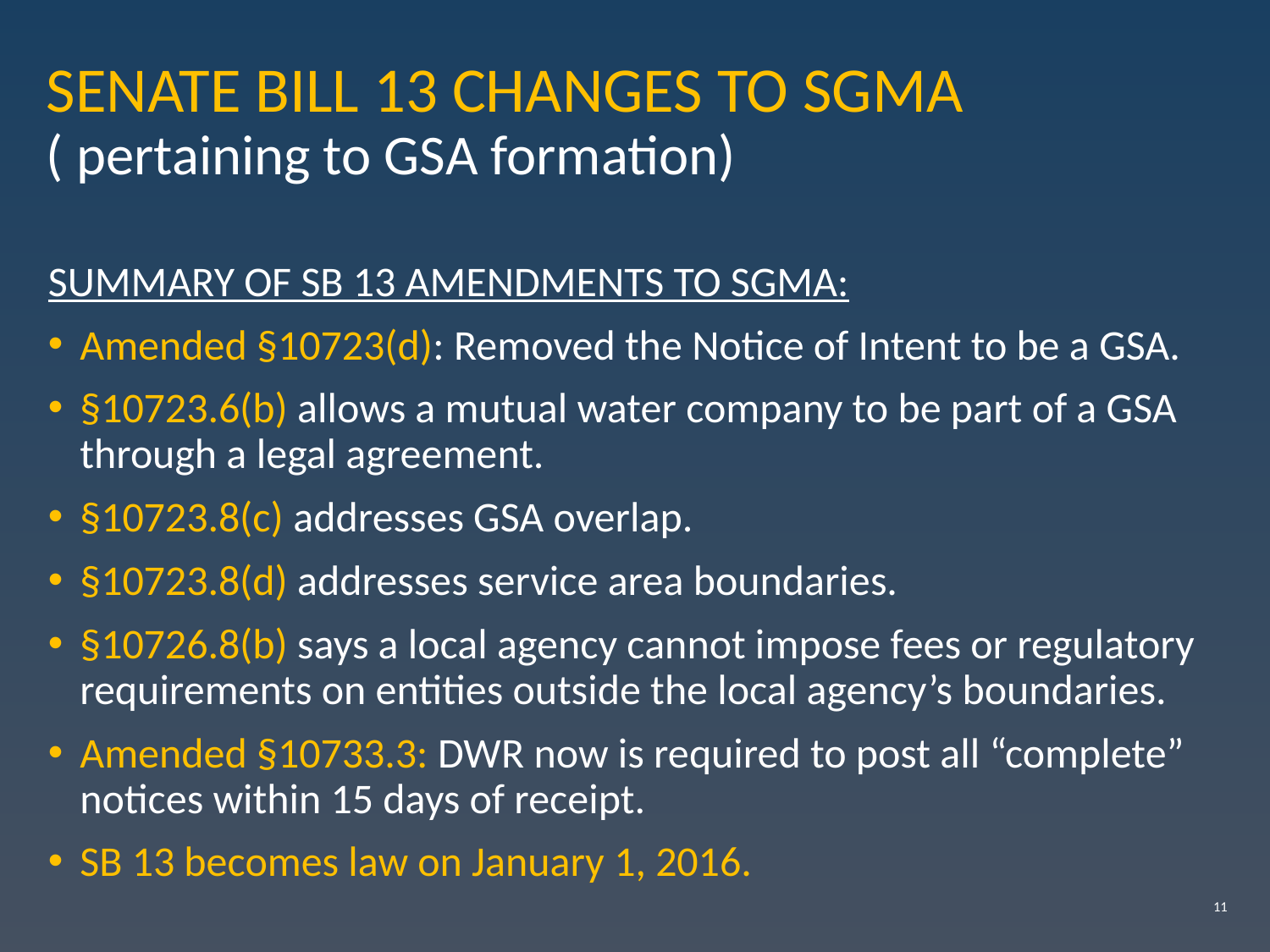

# SENATE BILL 13 CHANGES TO SGMA ( pertaining to GSA formation)
SUMMARY OF SB 13 AMENDMENTS TO SGMA:
Amended §10723(d): Removed the Notice of Intent to be a GSA.
§10723.6(b) allows a mutual water company to be part of a GSA through a legal agreement.
§10723.8(c) addresses GSA overlap.
§10723.8(d) addresses service area boundaries.
§10726.8(b) says a local agency cannot impose fees or regulatory requirements on entities outside the local agency’s boundaries.
Amended §10733.3: DWR now is required to post all “complete” notices within 15 days of receipt.
SB 13 becomes law on January 1, 2016.
11